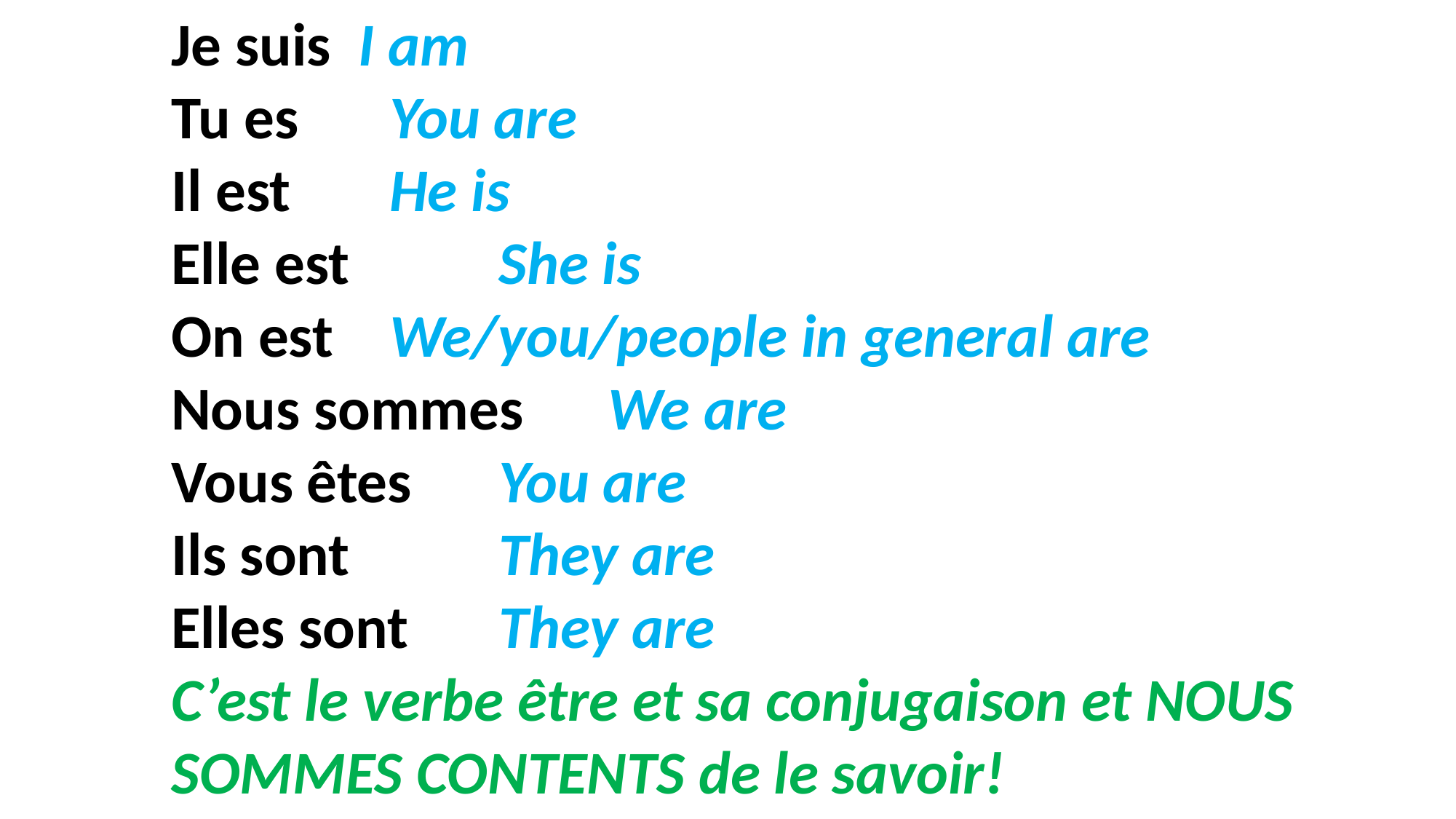

Je suis  I am
Tu es	You are
Il est	He is
Elle est		She is
On est	We/you/people in general are
Nous sommes	We are
Vous êtes	You are
Ils sont		They are
Elles sont	They are
C’est le verbe être et sa conjugaison et NOUS SOMMES CONTENTS de le savoir!
#